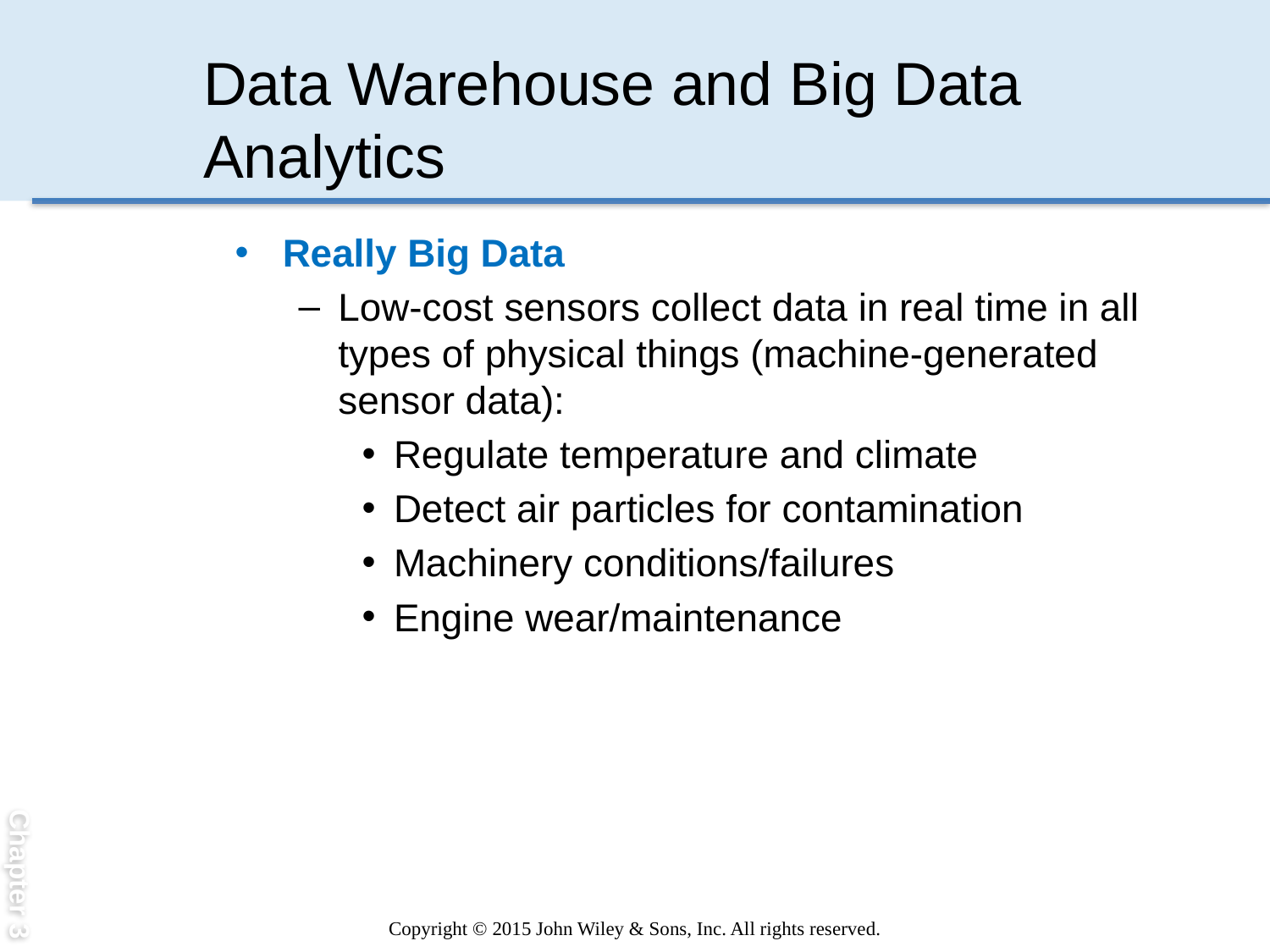

Chapter 3
# Data Warehouse and Big Data Analytics
Really Big Data
Low-cost sensors collect data in real time in all types of physical things (machine-generated sensor data):
Regulate temperature and climate
Detect air particles for contamination
Machinery conditions/failures
Engine wear/maintenance